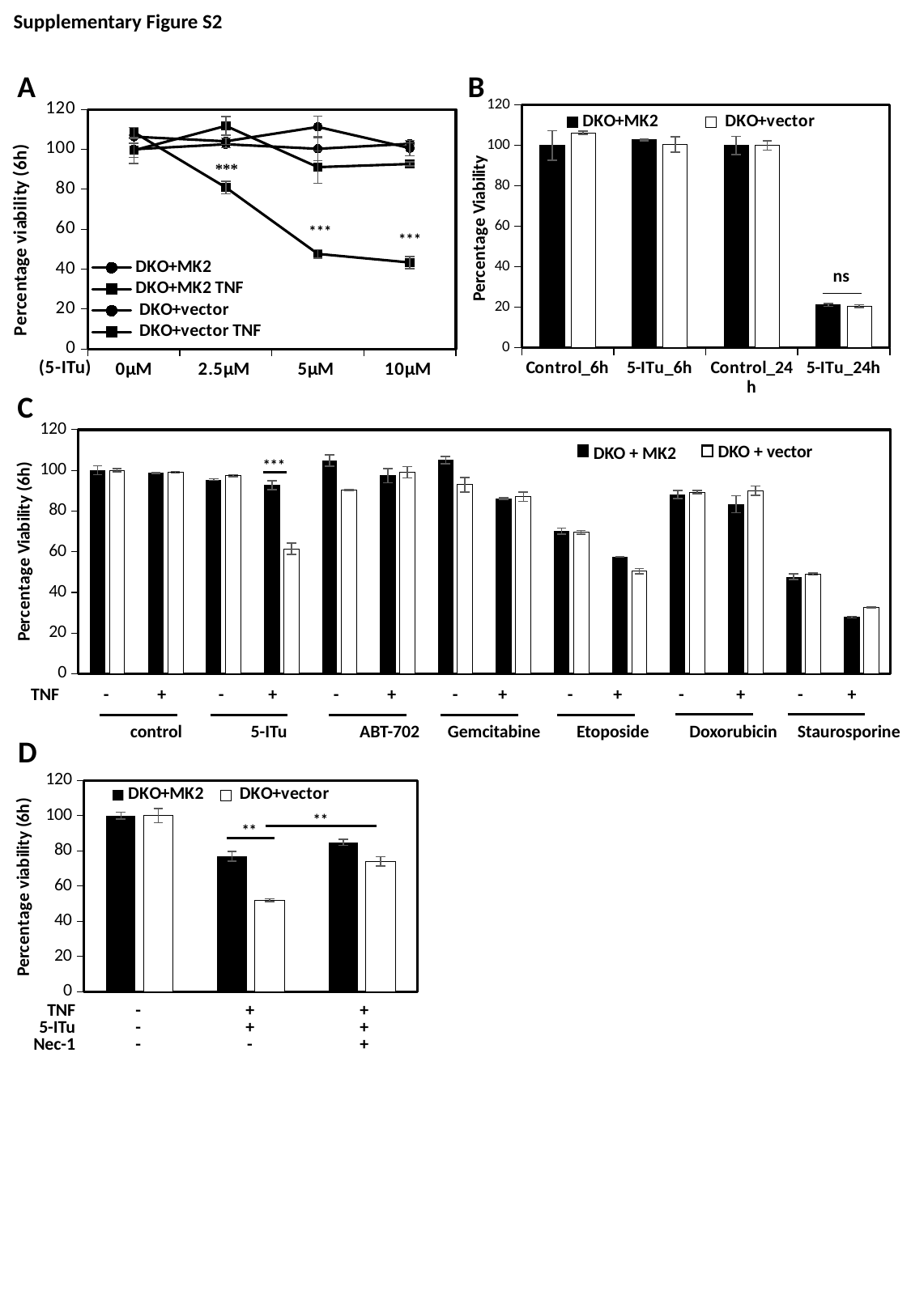

Supplementary Figure S2

### Chart

| Category | DKO+MK2 |  DKO+vector |
|---|---|---|
| Control_6h | 100.0 | 106.2916151670201 |
| 5-ITu_6h | 102.73563611121388 | 100.58253777494632 |
| Control_24h | 100.0 | 100.0 |
| 5-ITu_24h | 21.134164874579216 | 20.48202479037535 |
A
B

### Chart

| Category | DKO+MK2 | DKO+MK2 |  DKO+vector |  DKO+vector |
|---|---|---|---|---|
| 0µM | 100.0 | 99.46862112367818 | 106.2916151670201 | 108.53012925470695 |
| 2.5μM  | 102.5154462509755 | 111.67878864695263 | 103.97927182152955 | 80.88213428673252 |
| 5μM  | 100.24366686411646 | 91.04971783962584 | 111.1833082088245 | 47.63090924895993 |
| 10μM  | 102.73563611121388 | 92.61881482002282 | 100.58253777494632 | 43.33032723367544 |
ns
C

### Chart

| Category |  - TNF |  - TNF |  |  +TNF |  +TNF |
|---|---|---|---|---|---|
|  Control | 100.0 | 100.0 | None | 98.61919282604077 | 99.08859940377162 |
| 5-Itu | 95.5104050227444 | 97.34171307749664 | None | 92.72466183850445 | 61.45689016393845 |
| ABT702 | 104.88366833594546 | 90.22997247499698 | None | 97.4311149143084 | 99.01019248147327 |
| Gemcitabine | 105.08351439278597 | 92.98244552974256 | None | 86.11658462871765 | 86.94981655991158 |
| Etoposide | 70.09115432338014 | 69.5128465798813 | None | 57.425283412812114 | 50.391400599240036 |
| Doxorubicin | 88.23152795783653 | 89.31399030655722 | None | 83.32420417206764 | 90.03090313657447 |
| Staurosporine | 47.715993380054556 | 49.070045330078365 | None | 27.767567031631703 | 32.49125106310111 |
DKO + vector
DKO + MK2

***
TNF           -            +             -           +              -            +              -          +               -          +              -             +             -           +
       control                 5-ITu                  ABT-702       Gemcitabine         Etoposide          Doxorubicin     Staurosporine
D

### Chart

| Category | DKO+MK2 |  DKO+vector |
|---|---|---|
| Control | 99.99999999999999 | 100.00000000000001 |
| TNF+ITu | 76.94662916555664 | 52.02002586472258 |
| TNF+ITu+Nec1 | 84.79028331784845 | 74.02680631985697 |
**
**
TNF
5-ITu
Nec-1
-
-
-
+
+
-
+
+
+